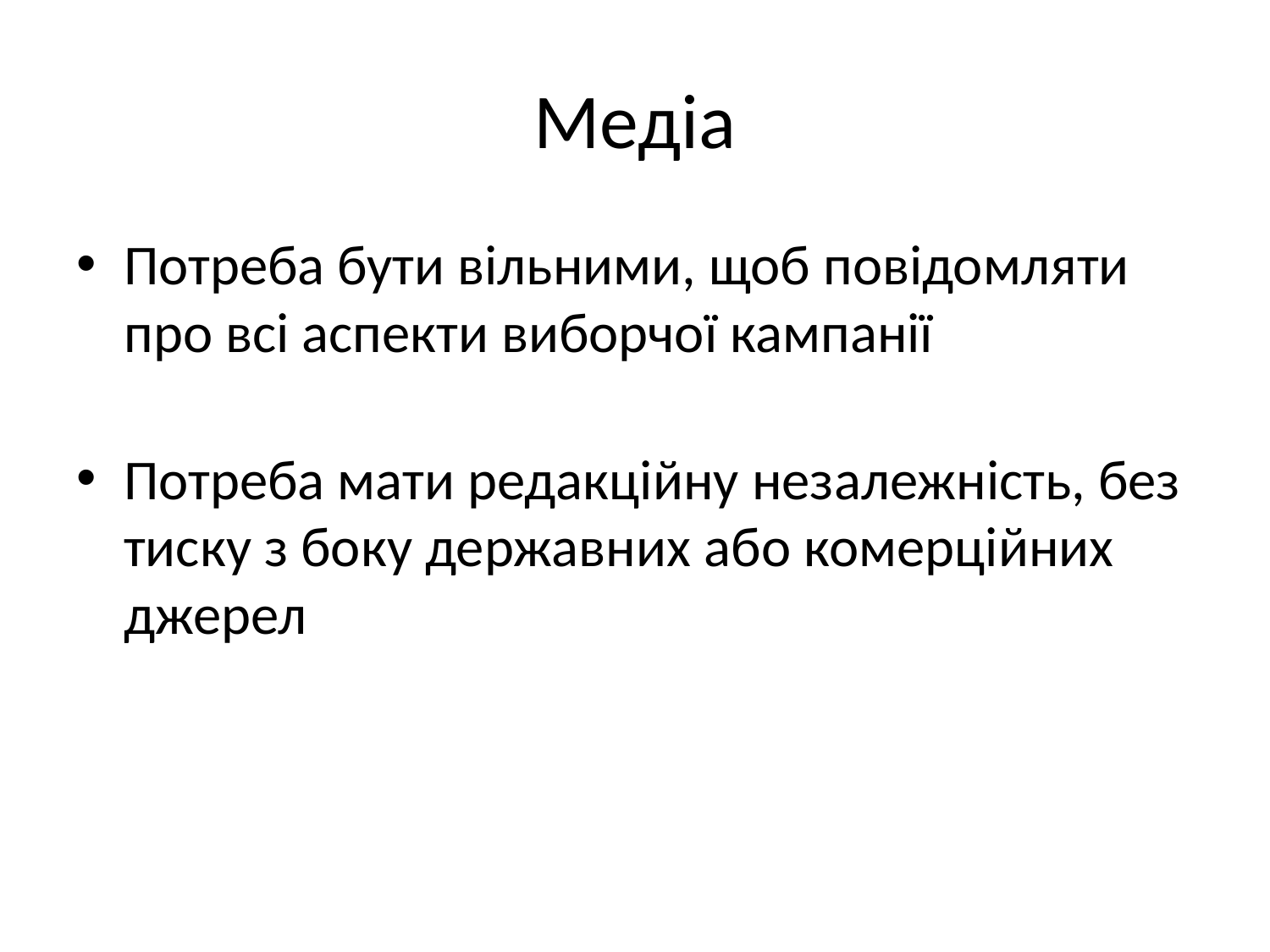

# Медіа
Потреба бути вільними, щоб повідомляти про всі аспекти виборчої кампанії
Потреба мати редакційну незалежність, без тиску з боку державних або комерційних джерел